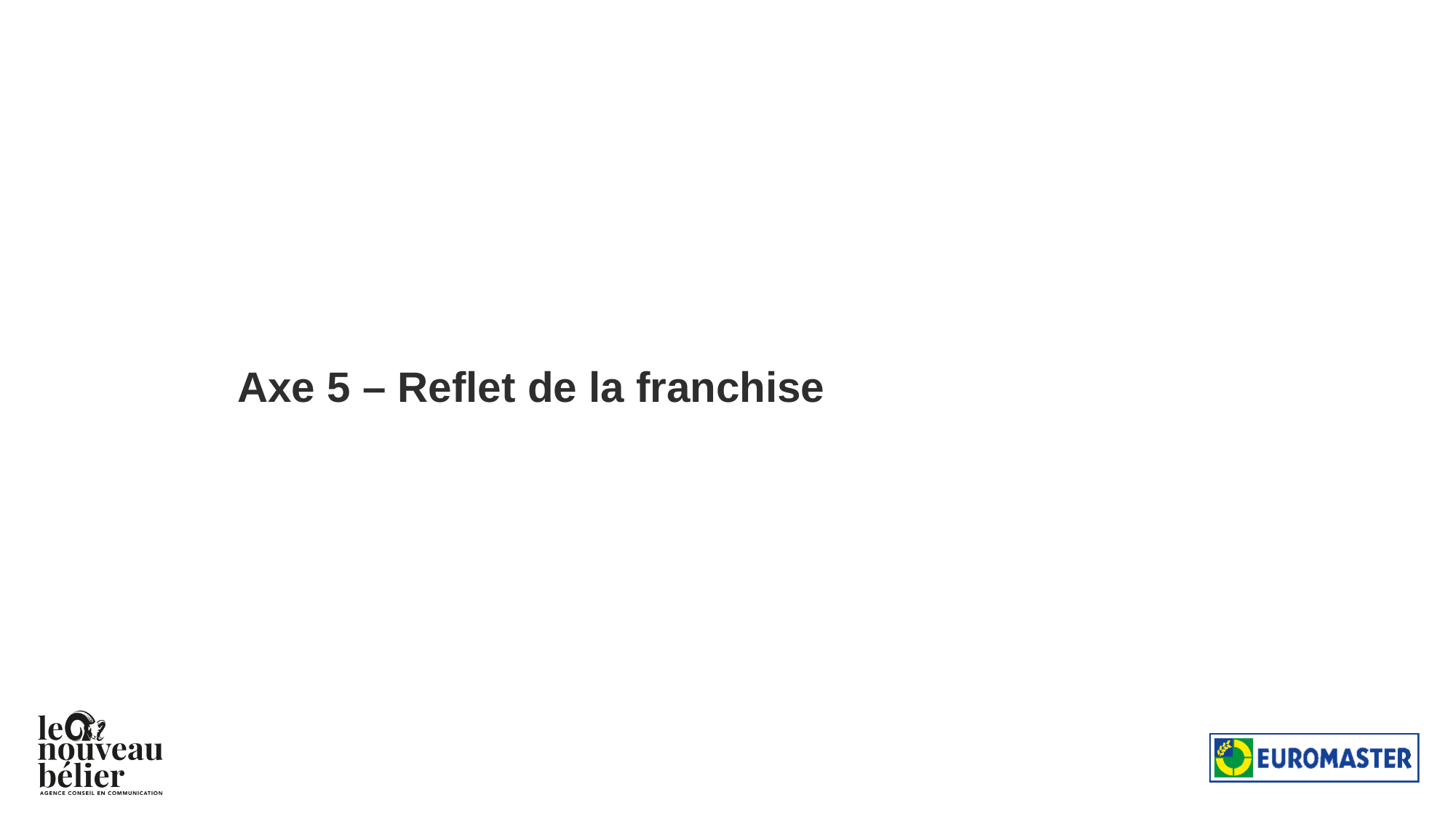

Axe 5 – Reflet de la franchise